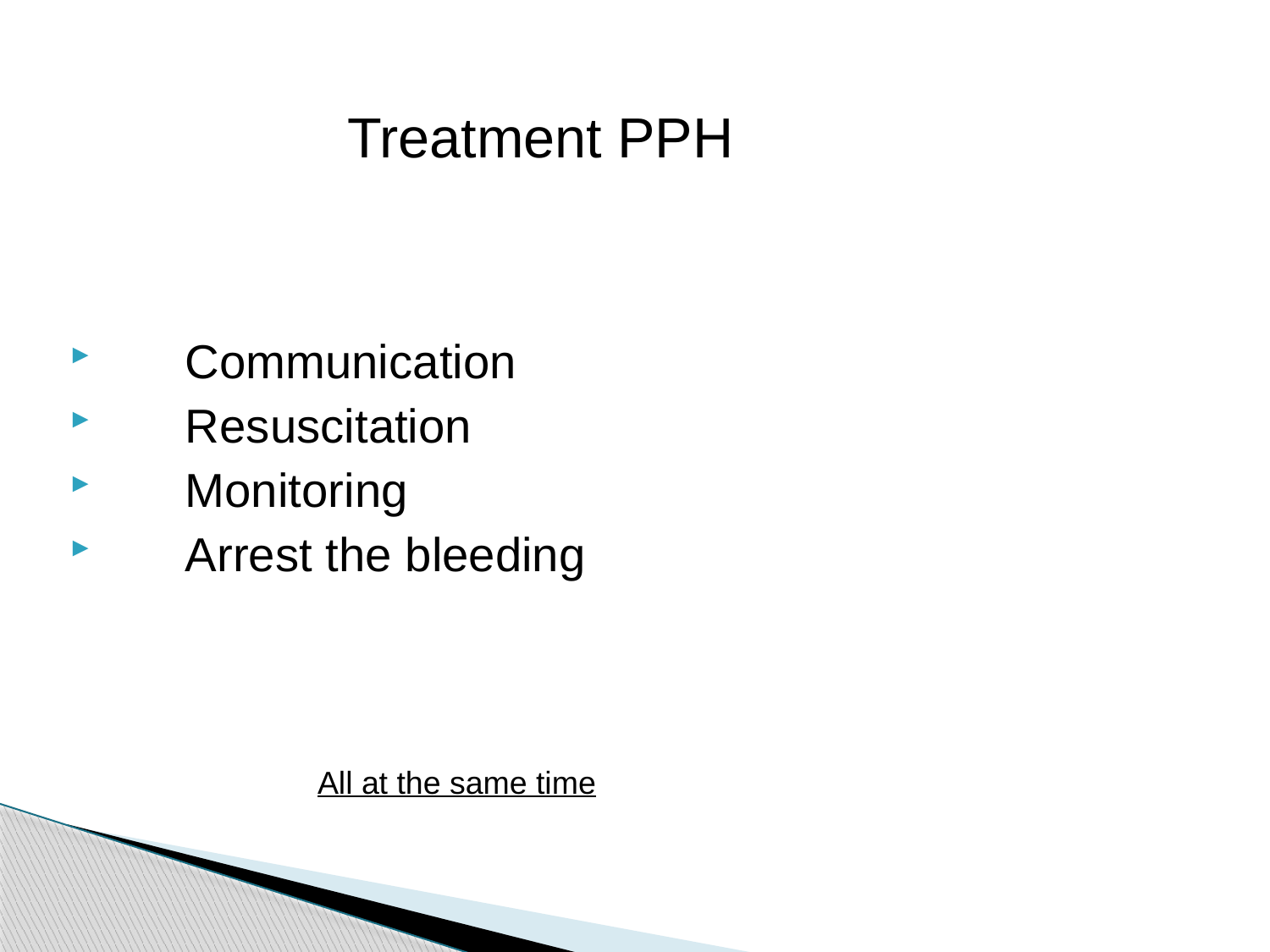

Treatment PPH

      Communication
      Resuscitation
      Monitoring
      Arrest the bleeding
All at the same time